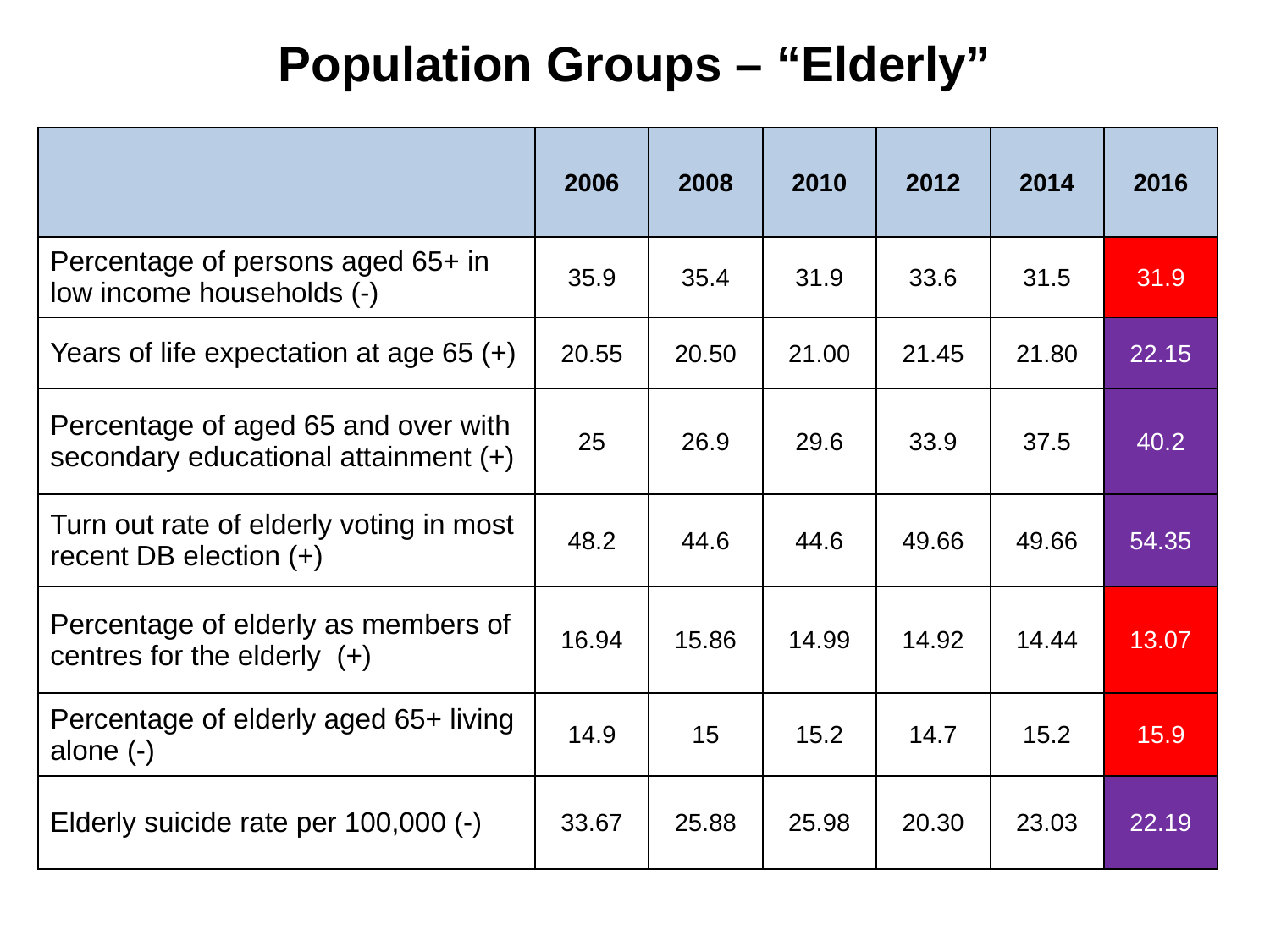

Population Groups – “Elderly”
|  | 2006 | 2008 | 2010 | 2012 | 2014 | 2016 |
| --- | --- | --- | --- | --- | --- | --- |
| Percentage of persons aged 65+ in low income households (-) | 35.9 | 35.4 | 31.9 | 33.6 | 31.5 | 31.9 |
| Years of life expectation at age 65 (+) | 20.55 | 20.50 | 21.00 | 21.45 | 21.80 | 22.15 |
| Percentage of aged 65 and over with secondary educational attainment (+) | 25 | 26.9 | 29.6 | 33.9 | 37.5 | 40.2 |
| Turn out rate of elderly voting in most recent DB election (+) | 48.2 | 44.6 | 44.6 | 49.66 | 49.66 | 54.35 |
| Percentage of elderly as members of centres for the elderly (+) | 16.94 | 15.86 | 14.99 | 14.92 | 14.44 | 13.07 |
| Percentage of elderly aged 65+ living alone (-) | 14.9 | 15 | 15.2 | 14.7 | 15.2 | 15.9 |
| Elderly suicide rate per 100,000 (-) | 33.67 | 25.88 | 25.98 | 20.30 | 23.03 | 22.19 |